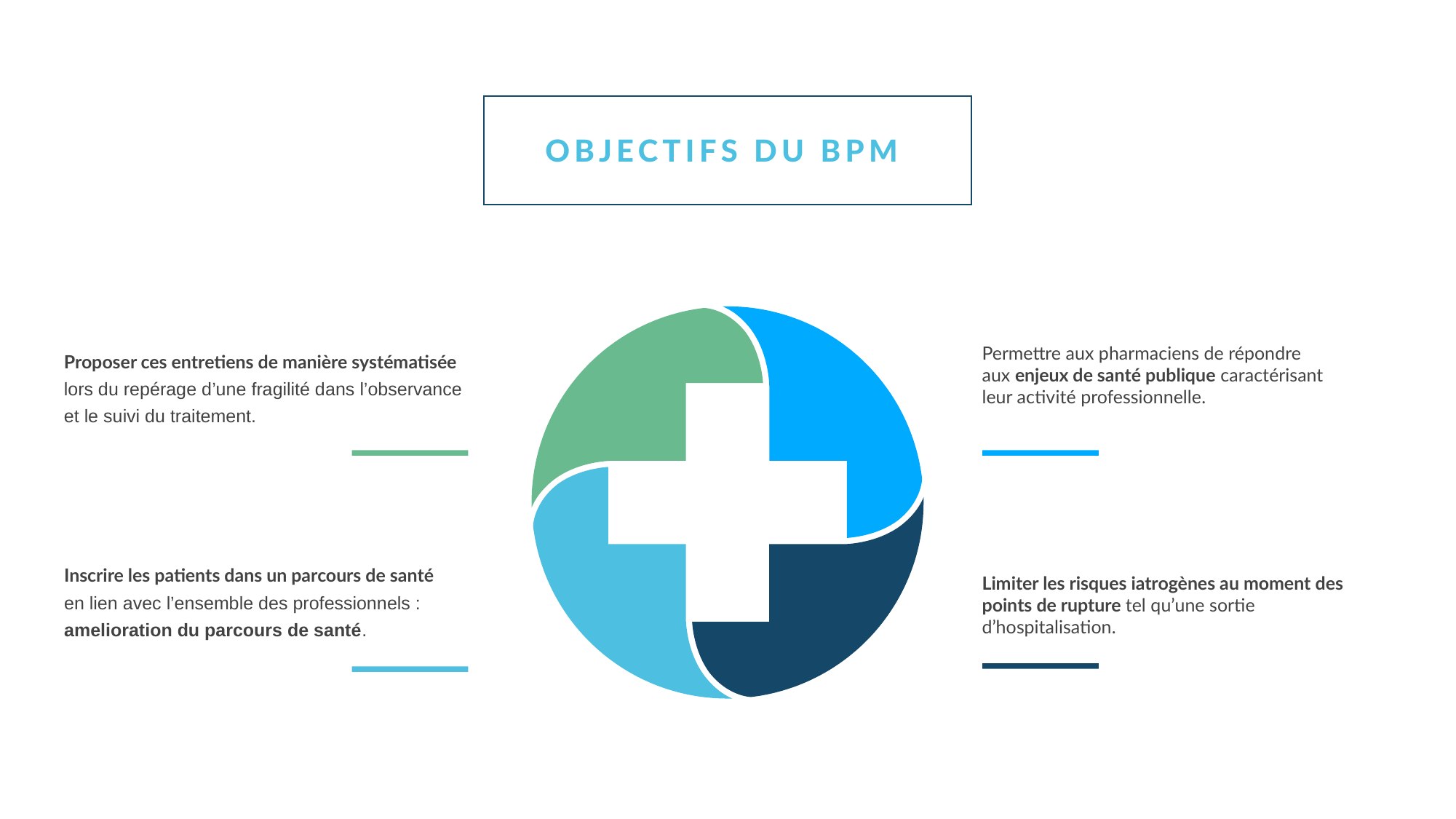

OBJECTIFS DU BPM

Permettre aux pharmaciens de répondre
aux enjeux de santé publique caractérisant
leur activité professionnelle.

Proposer ces entretiens de manière systématisée lors du repérage d’une fragilité dans l’observance et le suivi du traitement.

Inscrire les patients dans un parcours de santé en lien avec l’ensemble des professionnels : amelioration du parcours de santé.

Limiter les risques iatrogènes au moment des points de rupture tel qu’une sortie d’hospitalisation.